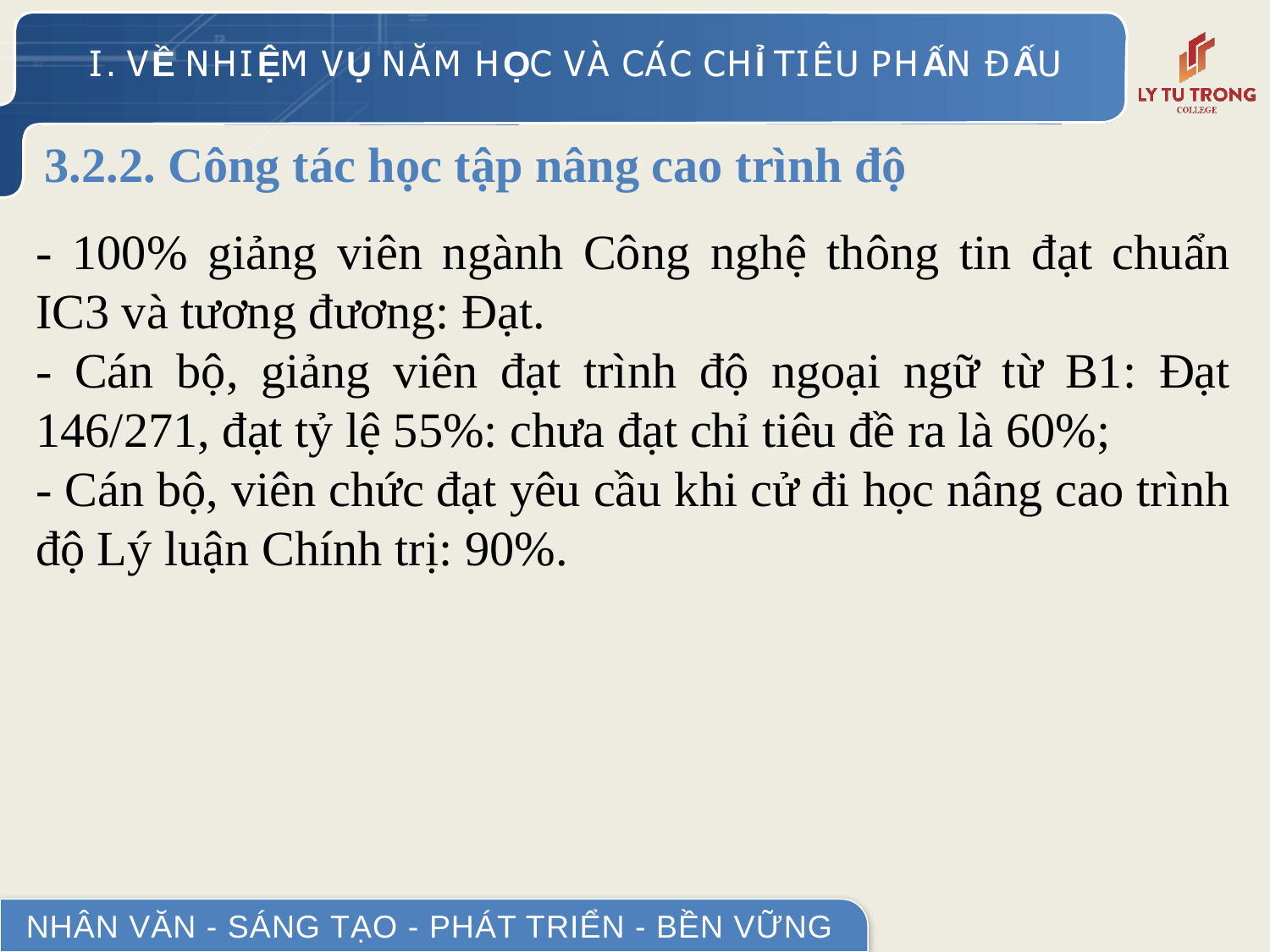

I. VỀ NHIỆM VỤ NĂM HỌC VÀ CÁC CHỈ TIÊU PHẤN ĐẤU
# 3.2.2. Công tác học tập nâng cao trình độ
- 100% giảng viên ngành Công nghệ thông tin đạt chuẩn IC3 và tương đương: Đạt.
- Cán bộ, giảng viên đạt trình độ ngoại ngữ từ B1: Đạt 146/271, đạt tỷ lệ 55%: chưa đạt chỉ tiêu đề ra là 60%;
- Cán bộ, viên chức đạt yêu cầu khi cử đi học nâng cao trình độ Lý luận Chính trị: 90%.